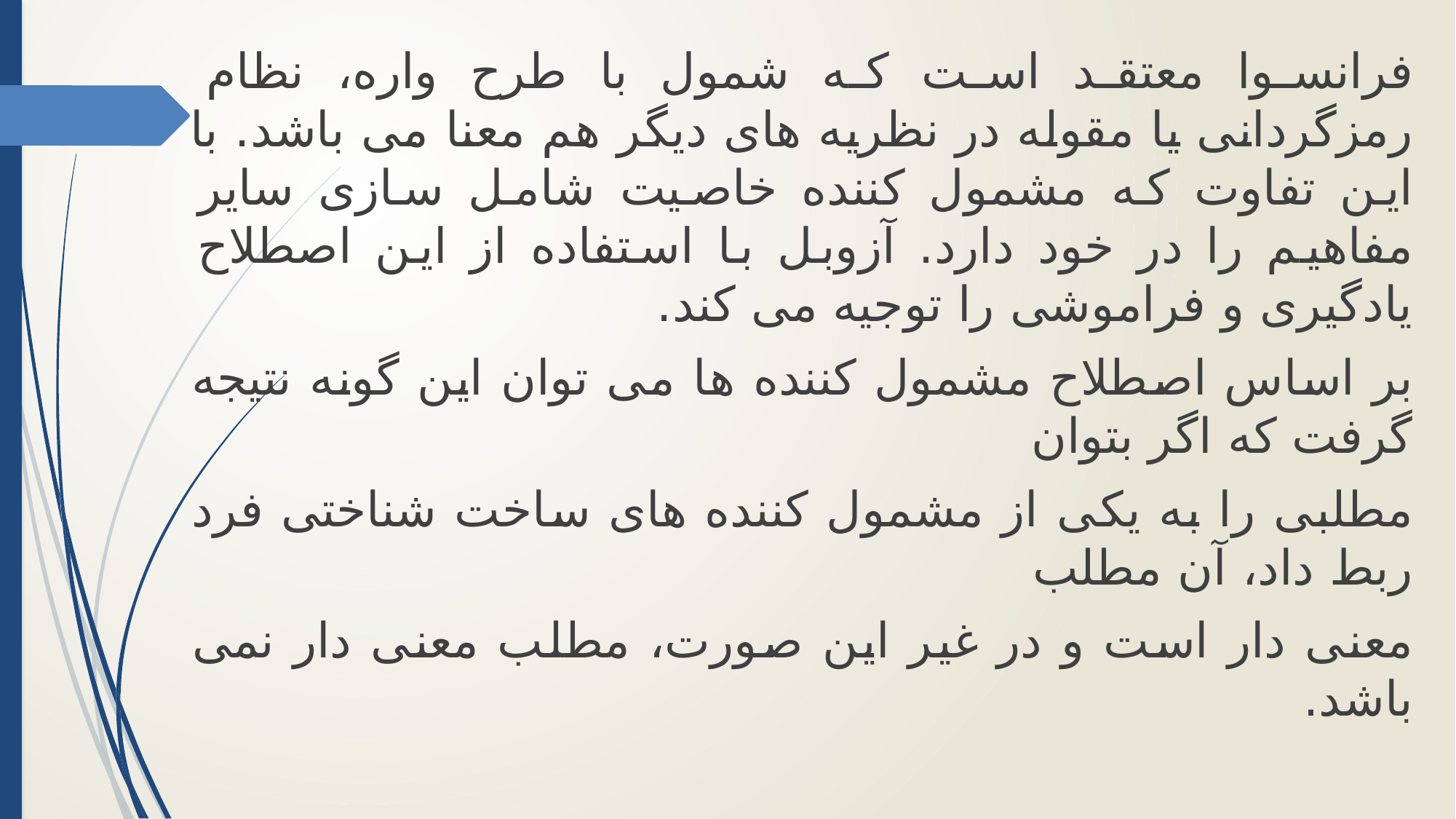

فرانسوا معتقد است که شمول با طرح واره، نظام رمزگردانی یا مقوله در نظریه های دیگر هم معنا می باشد. با این تفاوت که مشمول کننده خاصیت شامل سازی سایر مفاهیم را در خود دارد. آزوبل با استفاده از این اصطلاح یادگیری و فراموشی را توجیه می کند.
بر اساس اصطلاح مشمول کننده ها می توان این گونه نتیجه گرفت که اگر بتوان
مطلبی را به یکی از مشمول کننده های ساخت شناختی فرد ربط داد، آن مطلب
معنی دار است و در غیر این صورت، مطلب معنی دار نمی باشد.